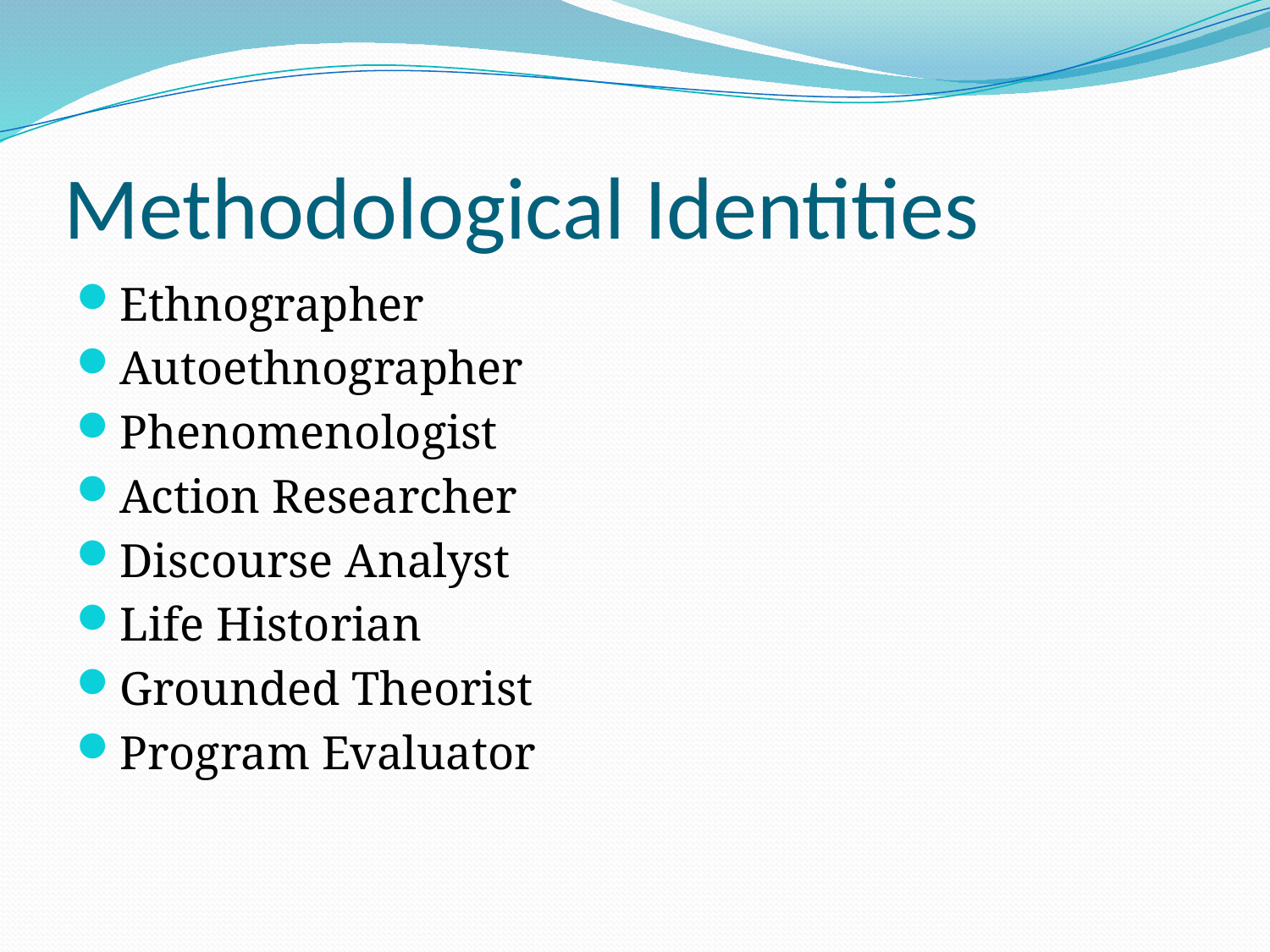

# Methodological Identities
Ethnographer
Autoethnographer
Phenomenologist
Action Researcher
Discourse Analyst
Life Historian
Grounded Theorist
Program Evaluator